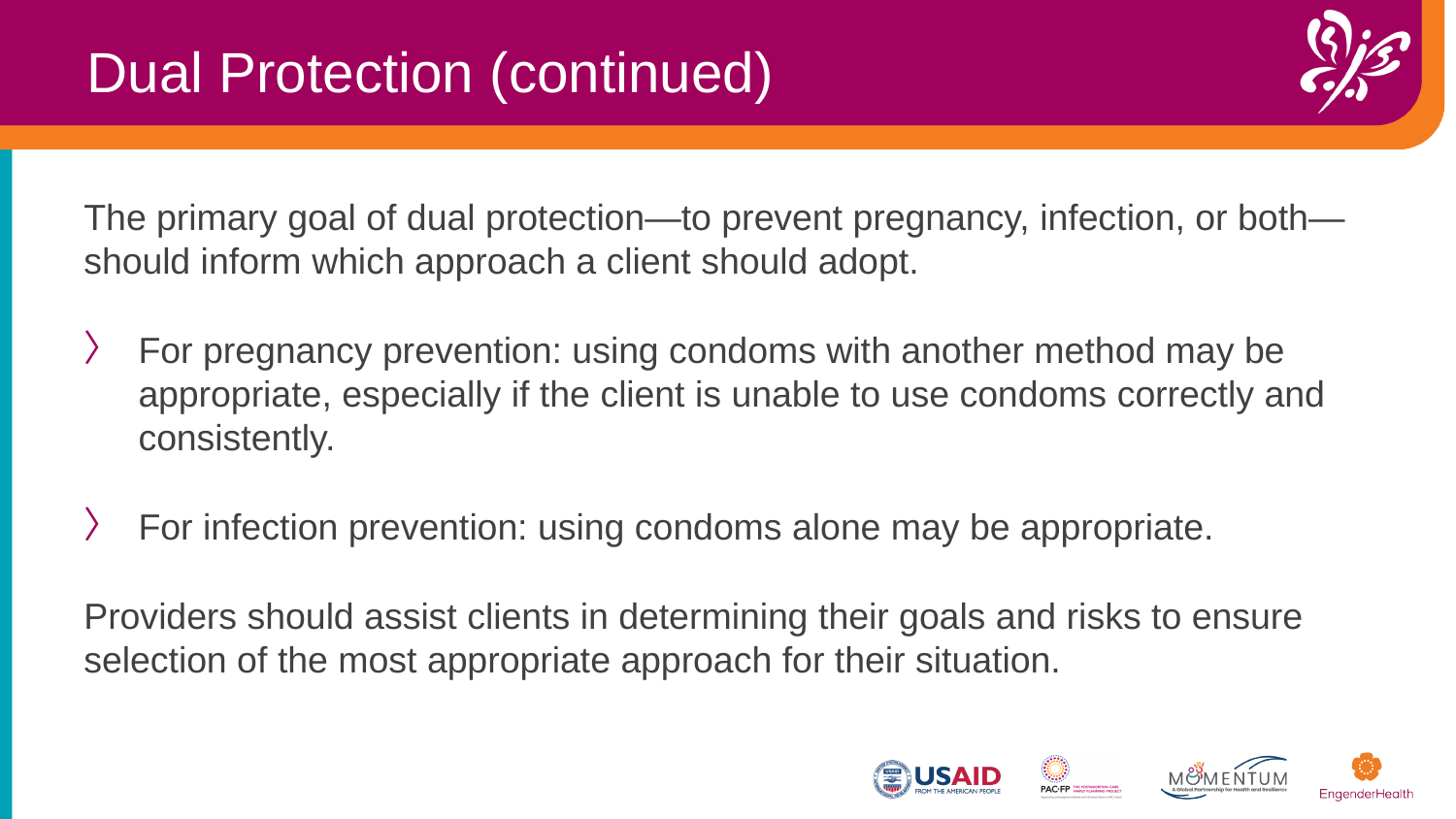

Dual Protection (continued)
The primary goal of dual protection—to prevent pregnancy, infection, or both—should inform which approach a client should adopt.
For pregnancy prevention: using condoms with another method may be appropriate, especially if the client is unable to use condoms correctly and consistently.
For infection prevention: using condoms alone may be appropriate.
Providers should assist clients in determining their goals and risks to ensure selection of the most appropriate approach for their situation.